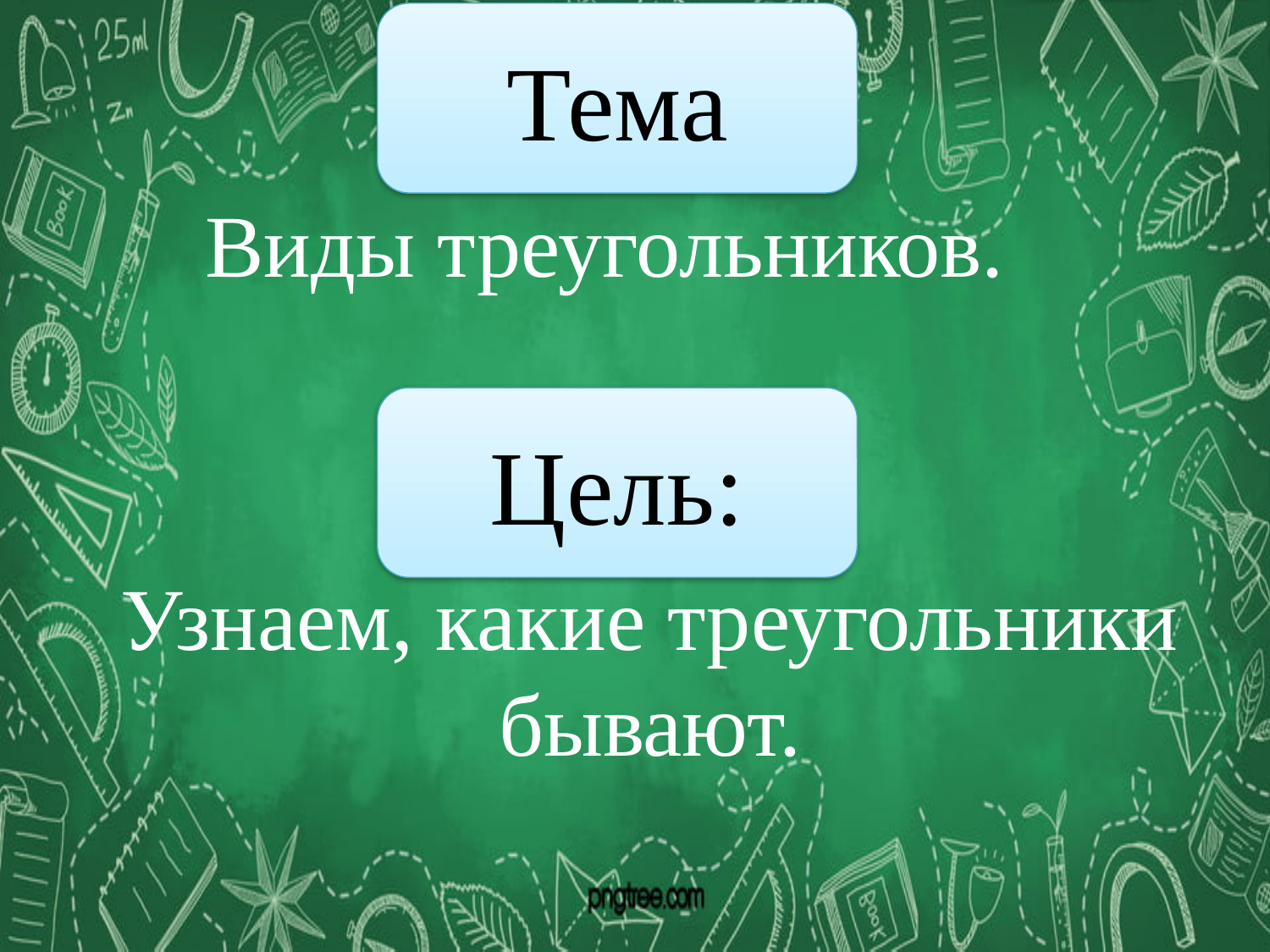

Тема
Виды треугольников.
Цель:
Узнаем, какие треугольники бывают.